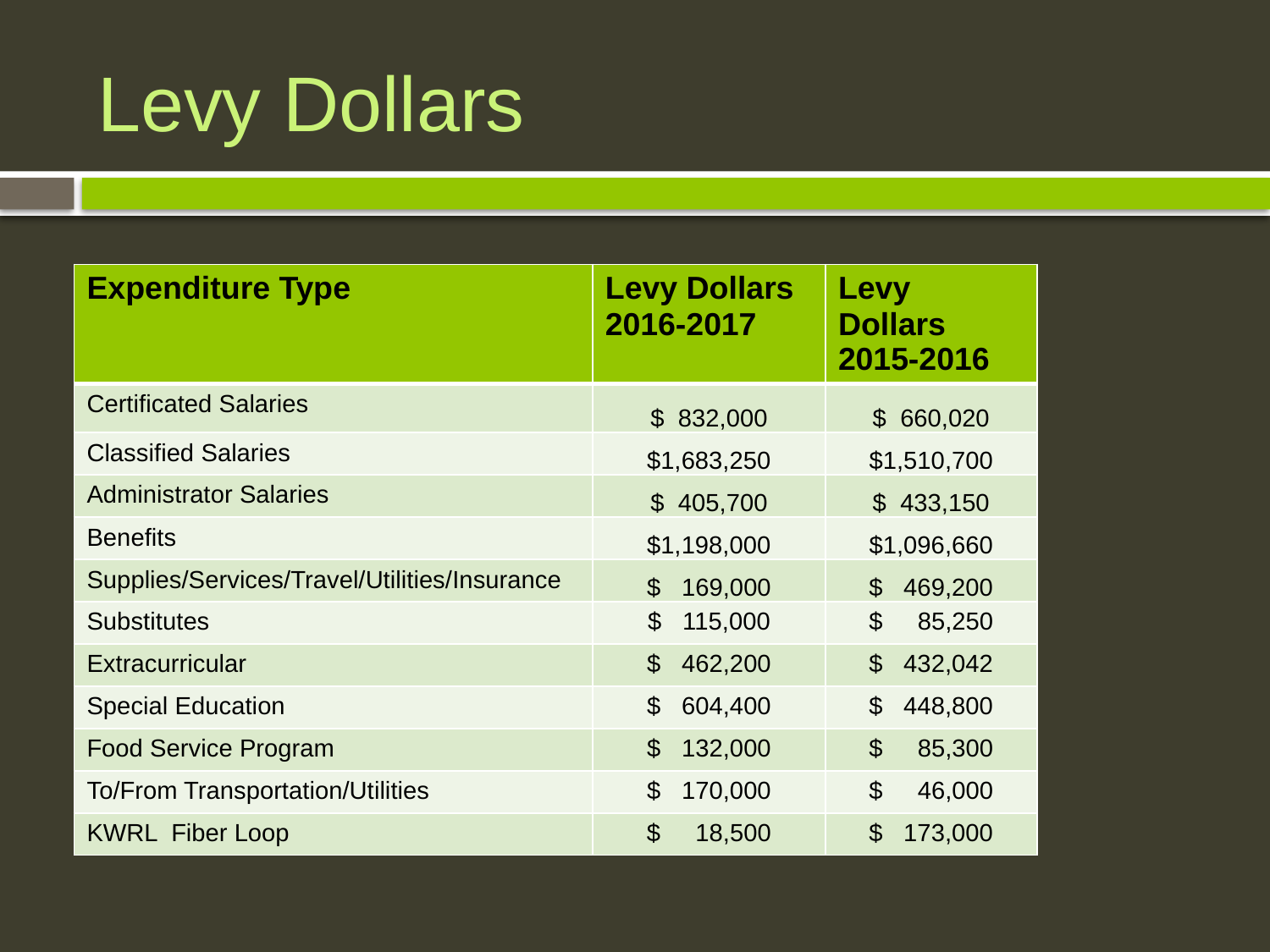

# Levy Dollars
| Expenditure Type | Levy Dollars 2016-2017 | Levy Dollars 2015-2016 |
| --- | --- | --- |
| Certificated Salaries | $ 832,000 | $ 660,020 |
| Classified Salaries | $1,683,250 | $1,510,700 |
| Administrator Salaries | $ 405,700 | $ 433,150 |
| Benefits | $1,198,000 | $1,096,660 |
| Supplies/Services/Travel/Utilities/Insurance | $ 169,000 | $ 469,200 |
| Substitutes | $ 115,000 | $ 85,250 |
| Extracurricular | $ 462,200 | $ 432,042 |
| Special Education | $ 604,400 | $ 448,800 |
| Food Service Program | $ 132,000 | $ 85,300 |
| To/From Transportation/Utilities | $ 170,000 | $ 46,000 |
| KWRL Fiber Loop | $ 18,500 | $ 173,000 |